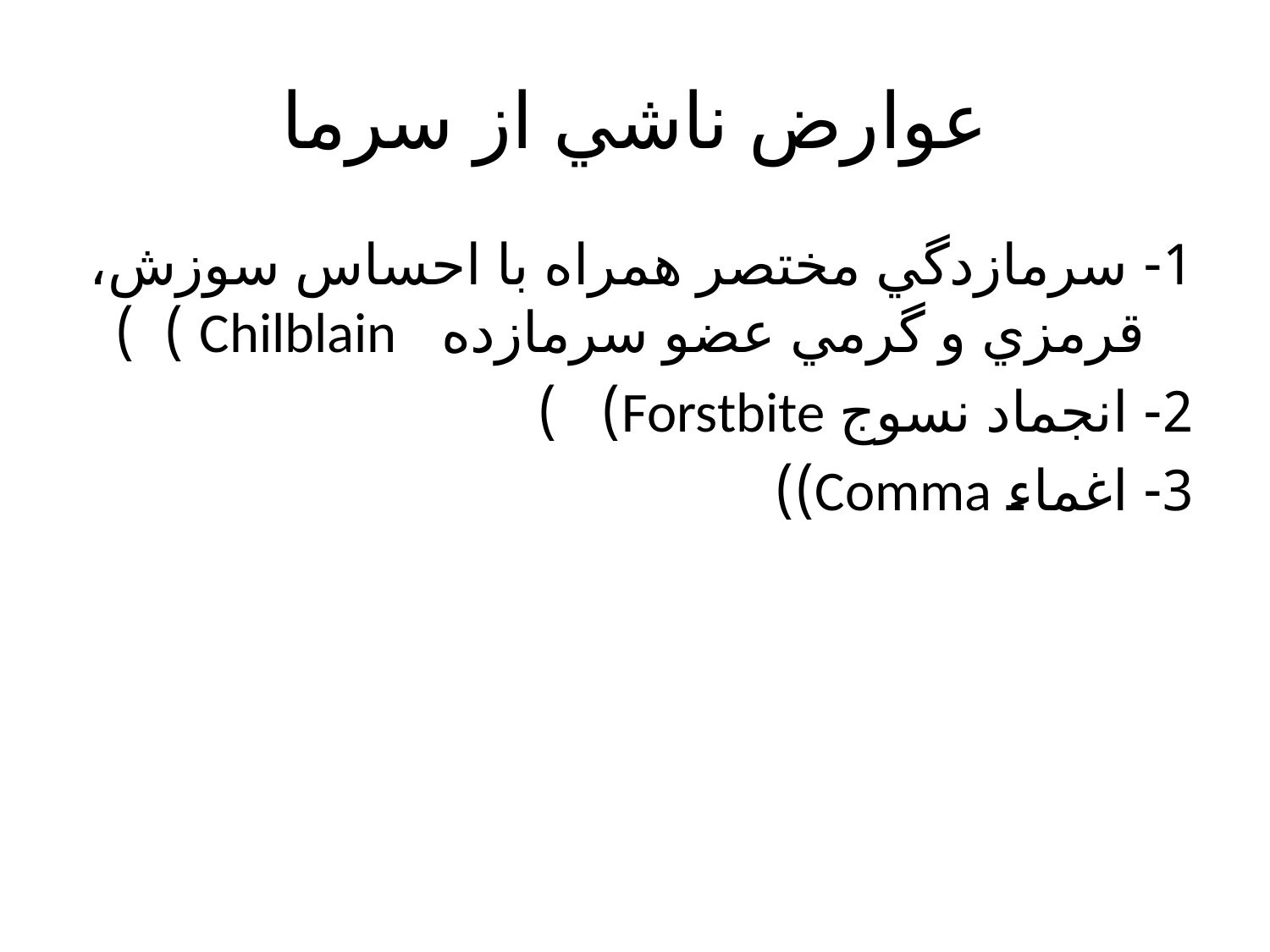

# عوارض ناشي از سرما
1- سرمازدگي مختصر همراه با احساس سوزش، قرمزي و گرمي عضو سرمازده   Chilblain )  )
2- انجماد نسوج Forstbite)   )
3- اغماء Comma))